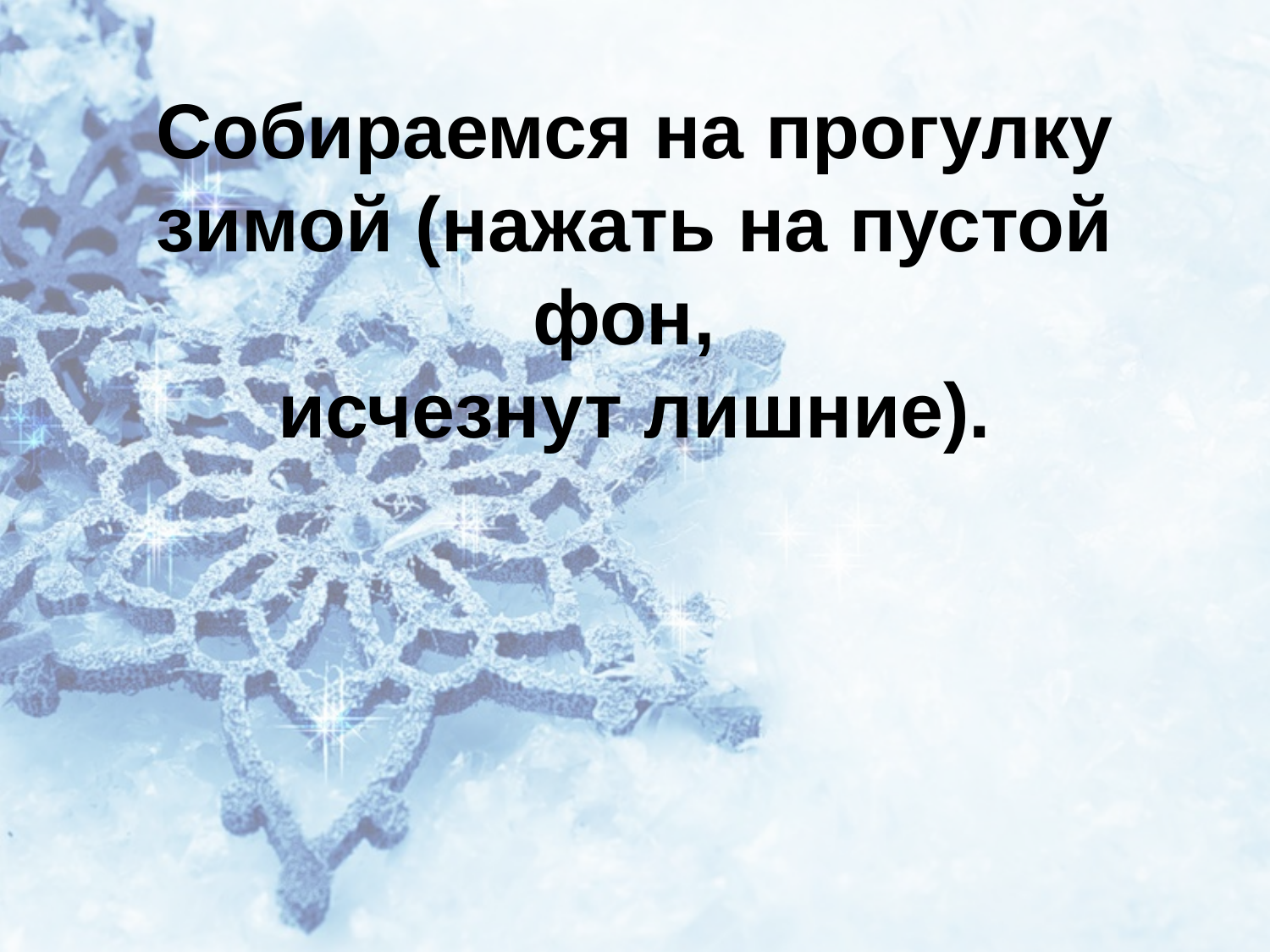

# Собираемся на прогулку зимой (нажать на пустой фон, исчезнут лишние).